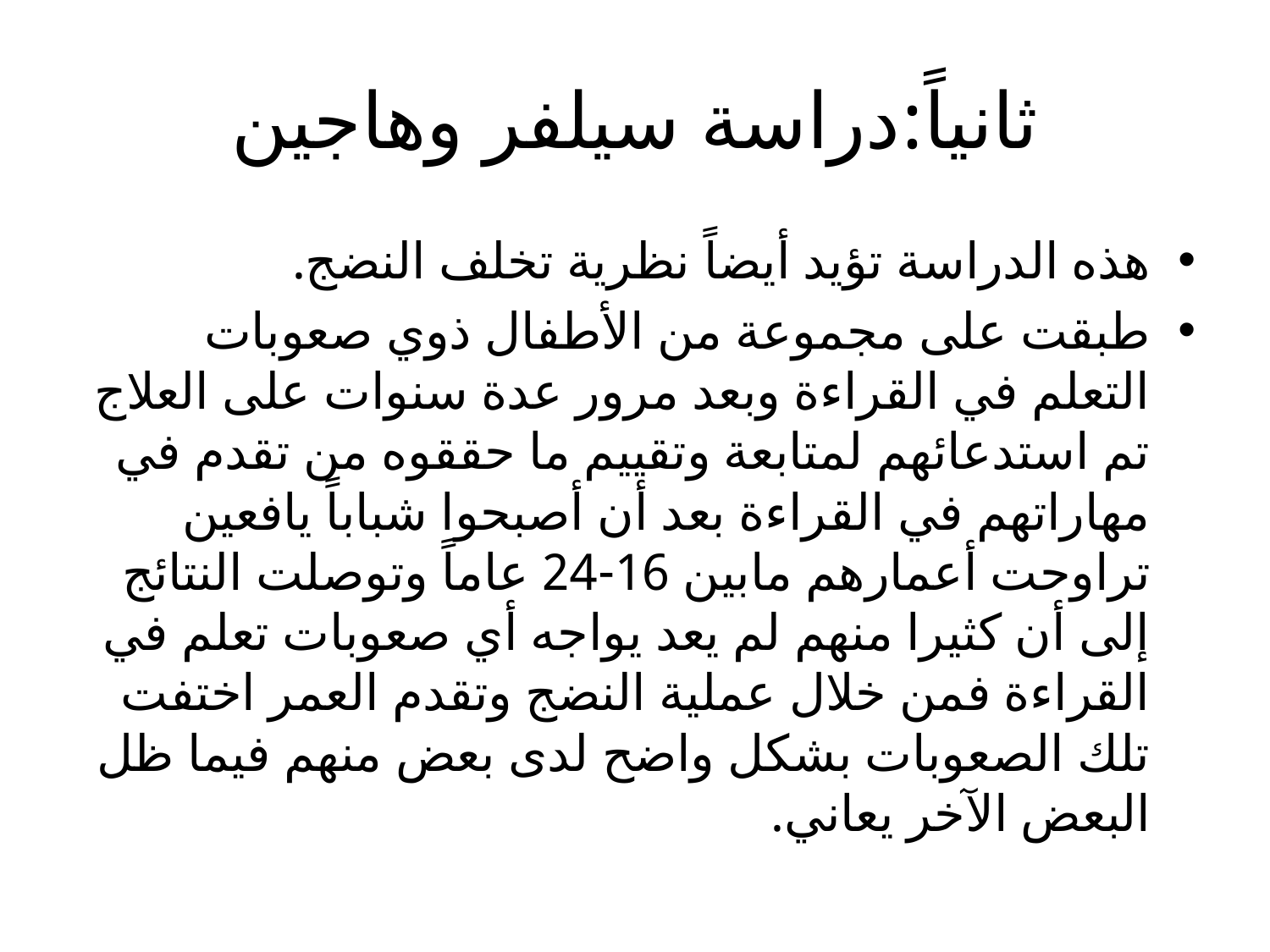

# ثانياً:دراسة سيلفر وهاجين
هذه الدراسة تؤيد أيضاً نظرية تخلف النضج.
طبقت على مجموعة من الأطفال ذوي صعوبات التعلم في القراءة وبعد مرور عدة سنوات على العلاج تم استدعائهم لمتابعة وتقييم ما حققوه من تقدم في مهاراتهم في القراءة بعد أن أصبحوا شباباً يافعين تراوحت أعمارهم مابين 16-24 عاماً وتوصلت النتائج إلى أن كثيرا منهم لم يعد يواجه أي صعوبات تعلم في القراءة فمن خلال عملية النضج وتقدم العمر اختفت تلك الصعوبات بشكل واضح لدى بعض منهم فيما ظل البعض الآخر يعاني.